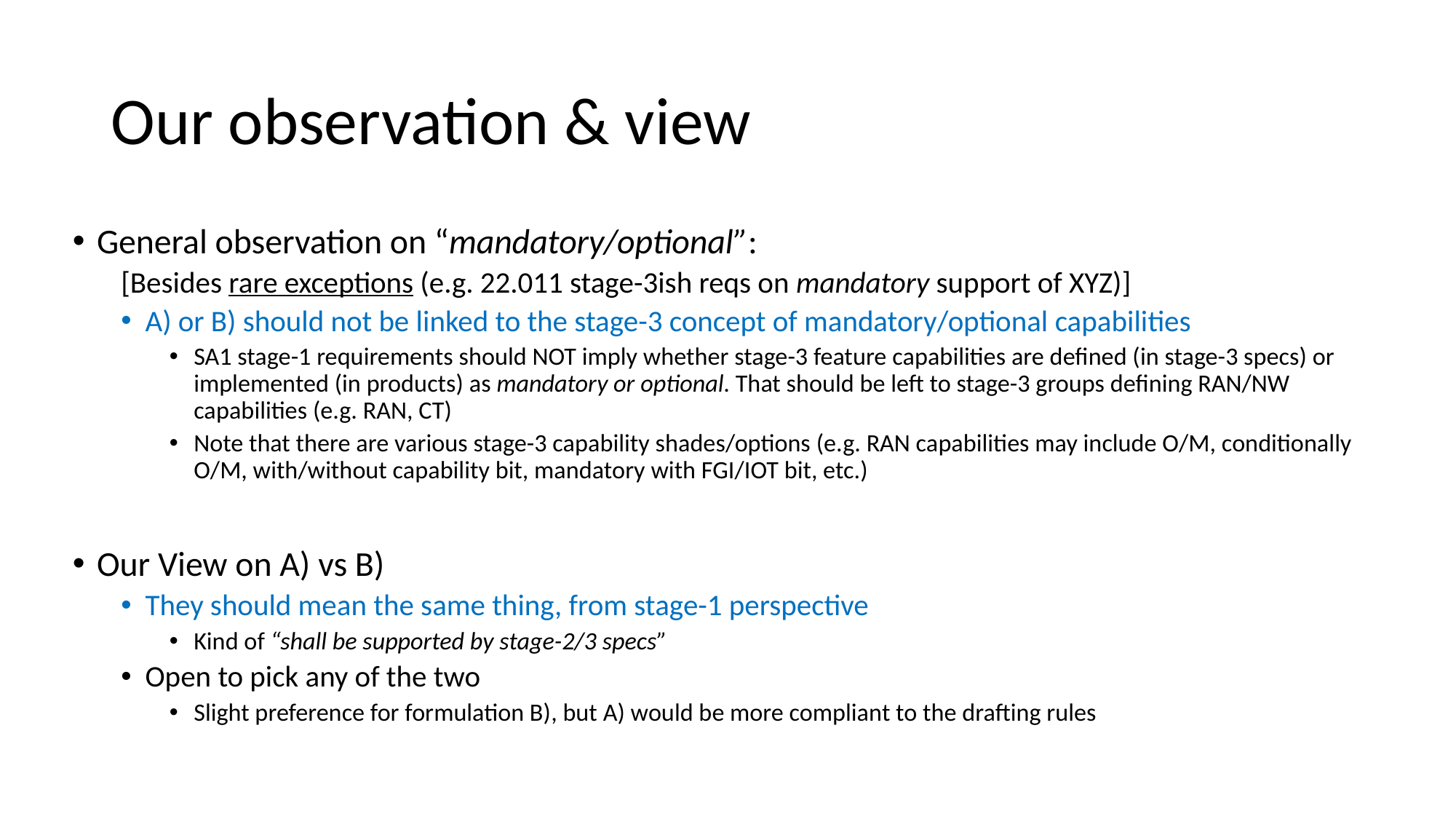

# Our observation & view
General observation on “mandatory/optional”:
[Besides rare exceptions (e.g. 22.011 stage-3ish reqs on mandatory support of XYZ)]
A) or B) should not be linked to the stage-3 concept of mandatory/optional capabilities
SA1 stage-1 requirements should NOT imply whether stage-3 feature capabilities are defined (in stage-3 specs) or implemented (in products) as mandatory or optional. That should be left to stage-3 groups defining RAN/NW capabilities (e.g. RAN, CT)
Note that there are various stage-3 capability shades/options (e.g. RAN capabilities may include O/M, conditionally O/M, with/without capability bit, mandatory with FGI/IOT bit, etc.)

Our View on A) vs B)
They should mean the same thing, from stage-1 perspective
Kind of “shall be supported by stage-2/3 specs”
Open to pick any of the two
Slight preference for formulation B), but A) would be more compliant to the drafting rules